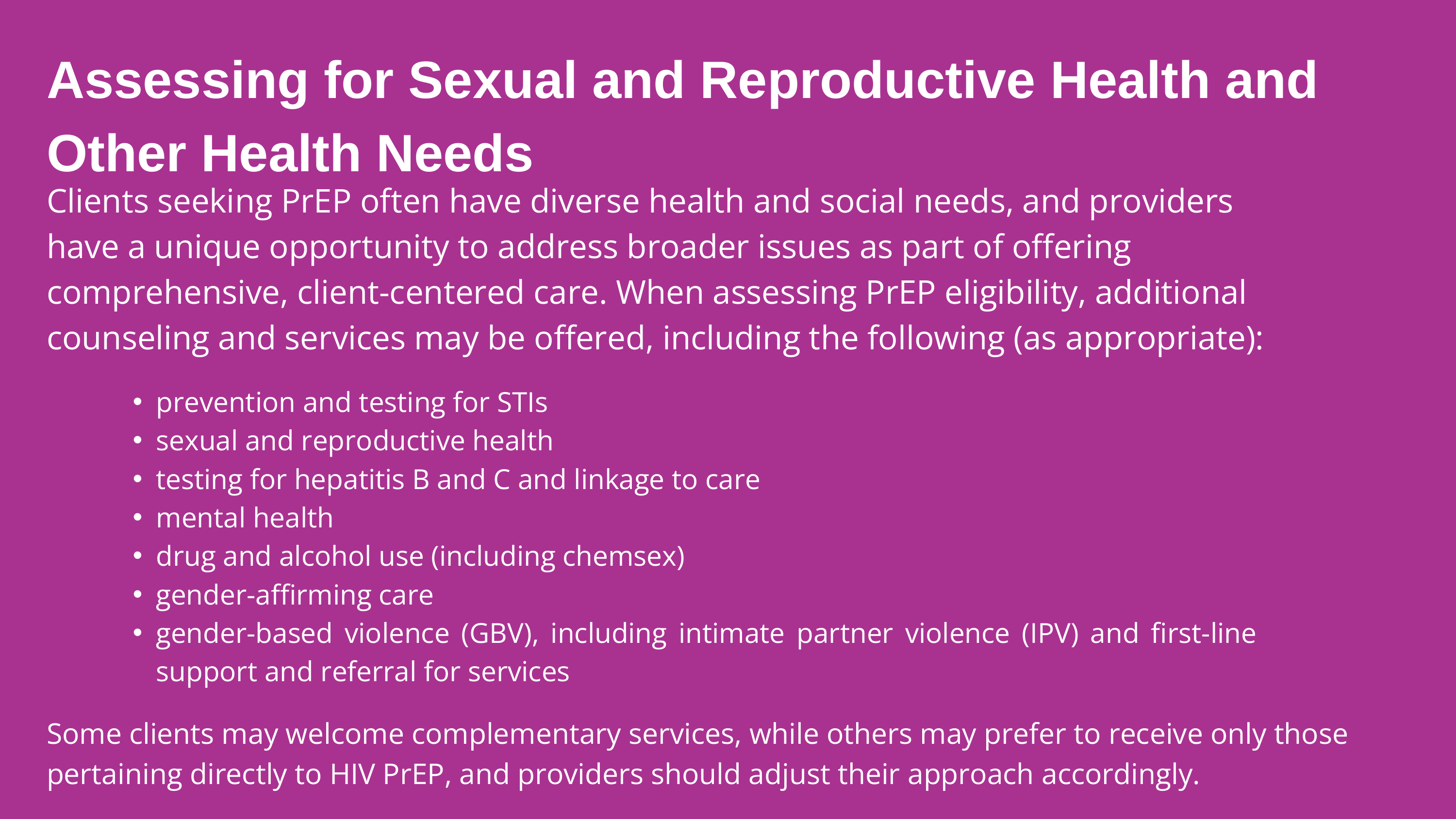

Assessing for Sexual and Reproductive Health and Other Health Needs
Clients seeking PrEP often have diverse health and social needs, and providers have a unique opportunity to address broader issues as part of offering comprehensive, client-centered care. When assessing PrEP eligibility, additional counseling and services may be offered, including the following (as appropriate):
prevention and testing for STIs
sexual and reproductive health
testing for hepatitis B and C and linkage to care
mental health
drug and alcohol use (including chemsex)
gender-affirming care
gender-based violence (GBV), including intimate partner violence (IPV) and first-line support and referral for services
Some clients may welcome complementary services, while others may prefer to receive only those pertaining directly to HIV PrEP, and providers should adjust their approach accordingly.